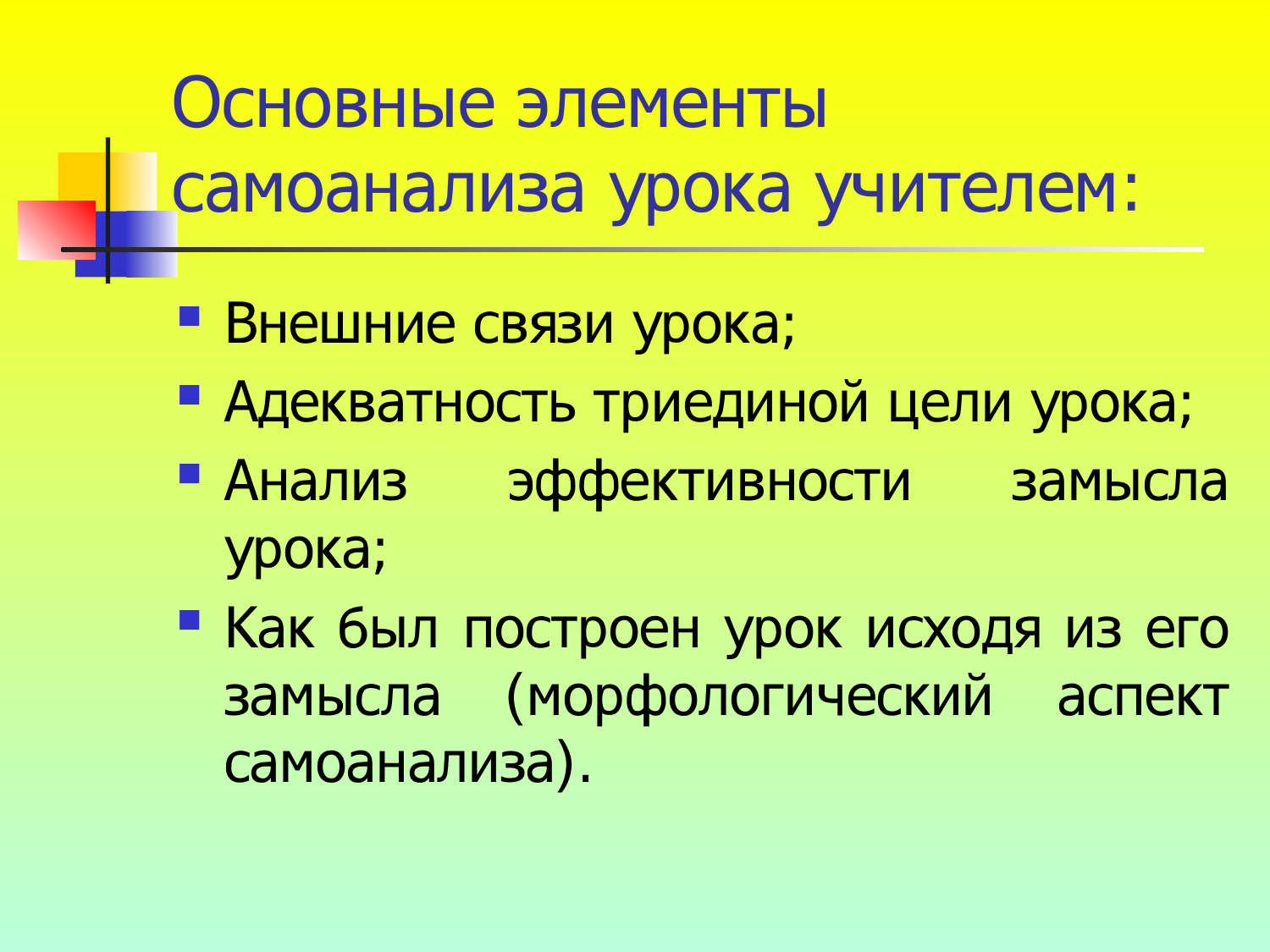

# Основные элементы самоанализа урока учителем:
Внешние связи урока;
Адекватность триединой цели урока;
Анализ эффективности замысла урока;
Как был построен урок исходя из его замысла (морфологический аспект самоанализа).